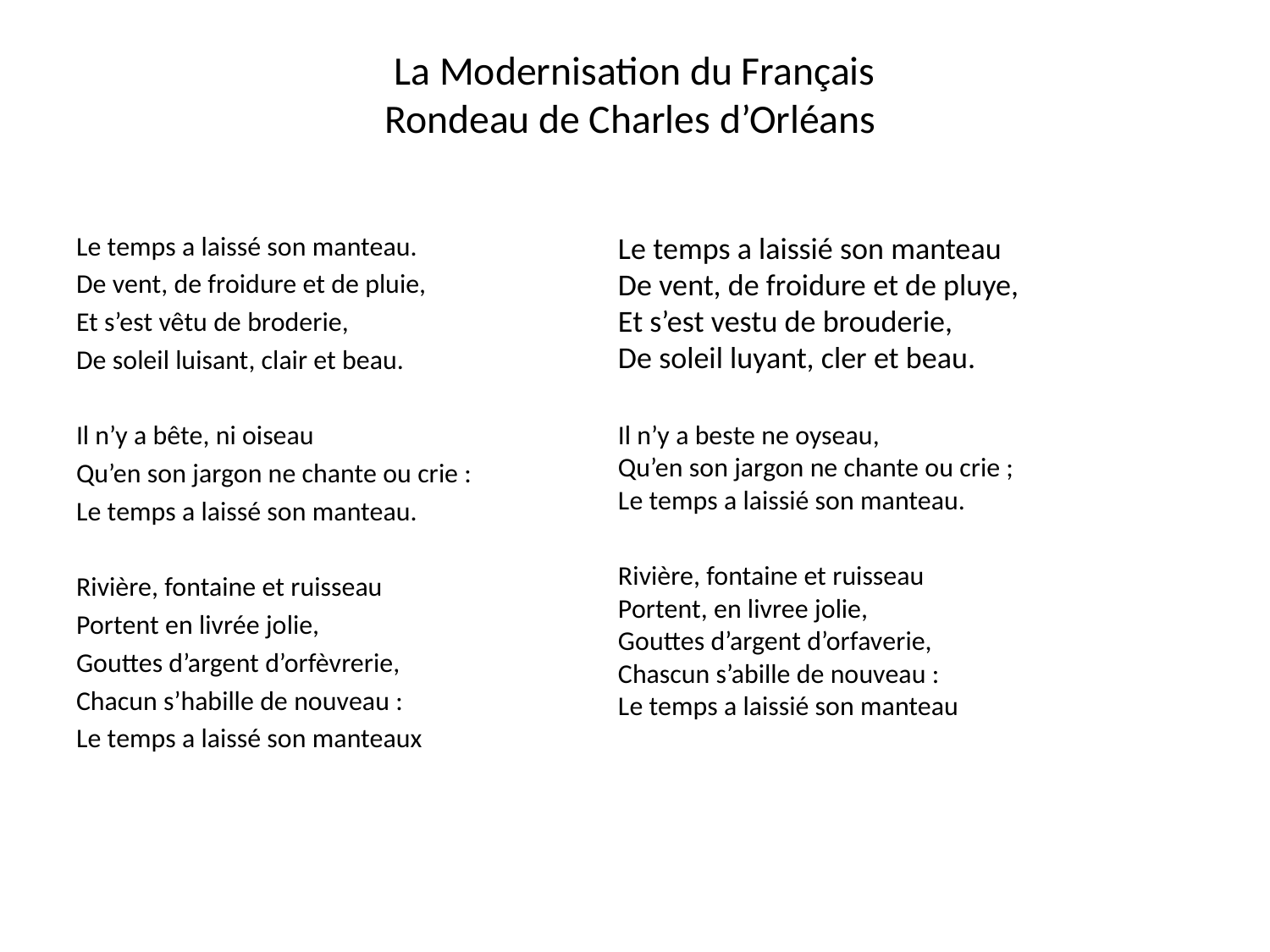

# La Modernisation du Français Rondeau de Charles d’Orléans
Le temps a laissé son manteau.
De vent, de froidure et de pluie,
Et s’est vêtu de broderie,
De soleil luisant, clair et beau.

Il n’y a bête, ni oiseau
Qu’en son jargon ne chante ou crie :
Le temps a laissé son manteau.

Rivière, fontaine et ruisseau
Portent en livrée jolie,
Gouttes d’argent d’orfèvrerie,
Chacun s’habille de nouveau :
Le temps a laissé son manteaux

Le temps a laissié son manteau
De vent, de froidure et de pluye,
Et s’est vestu de brouderie,
De soleil luyant, cler et beau.

Il n’y a beste ne oyseau,
Qu’en son jargon ne chante ou crie ;
Le temps a laissié son manteau.

Rivière, fontaine et ruisseau
Portent, en livree jolie,
Gouttes d’argent d’orfaverie,
Chascun s’abille de nouveau :
Le temps a laissié son manteau